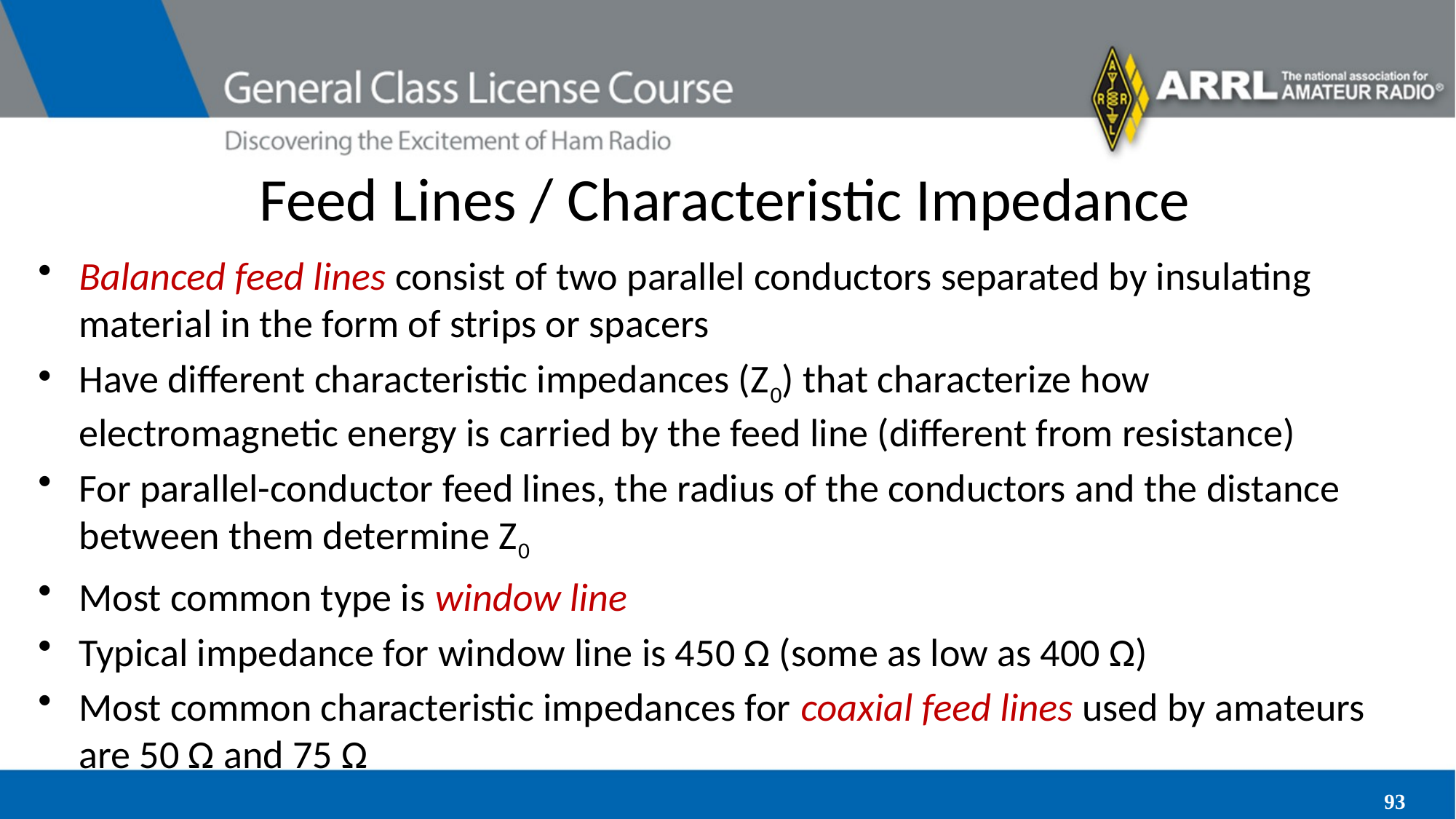

# Feed Lines / Characteristic Impedance
Balanced feed lines consist of two parallel conductors separated by insulating material in the form of strips or spacers
Have different characteristic impedances (Z0) that characterize how electromagnetic energy is carried by the feed line (different from resistance)
For parallel-conductor feed lines, the radius of the conductors and the distance between them determine Z0
Most common type is window line
Typical impedance for window line is 450 Ω (some as low as 400 Ω)
Most common characteristic impedances for coaxial feed lines used by amateurs are 50 Ω and 75 Ω